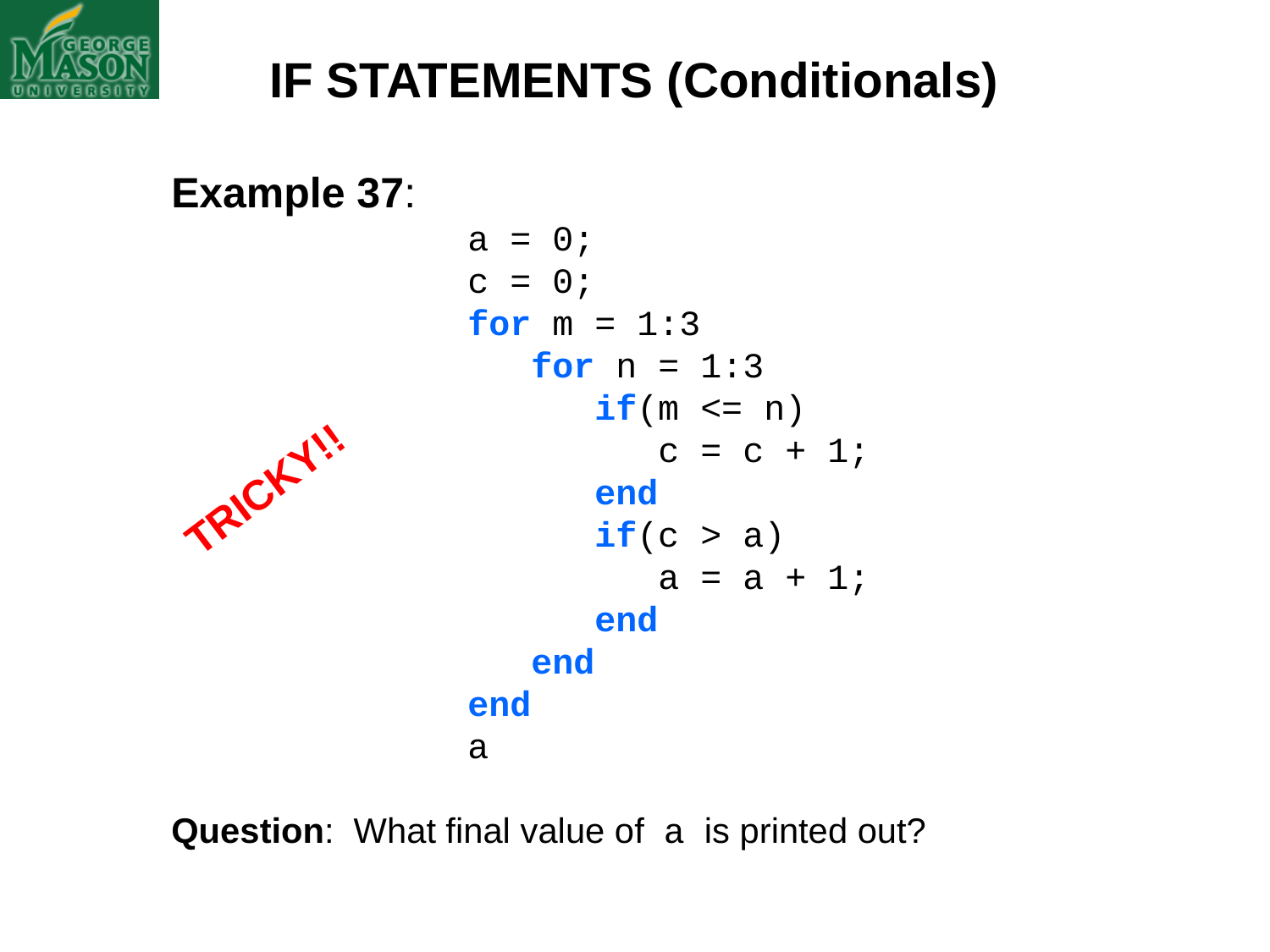

IF STATEMENTS (Conditionals)
Example 37:
		  a = 0;
		  c = 0;
		  for m = 1:3
		     for n = 1:3
		        if(m <= n)
	                 c = c + 1;
		        end
		        if(c > a)
	                 a = a + 1;
		        end
		     end
		  end
		  a

Question:  What final value of  a  is printed out?
TRICKY!!